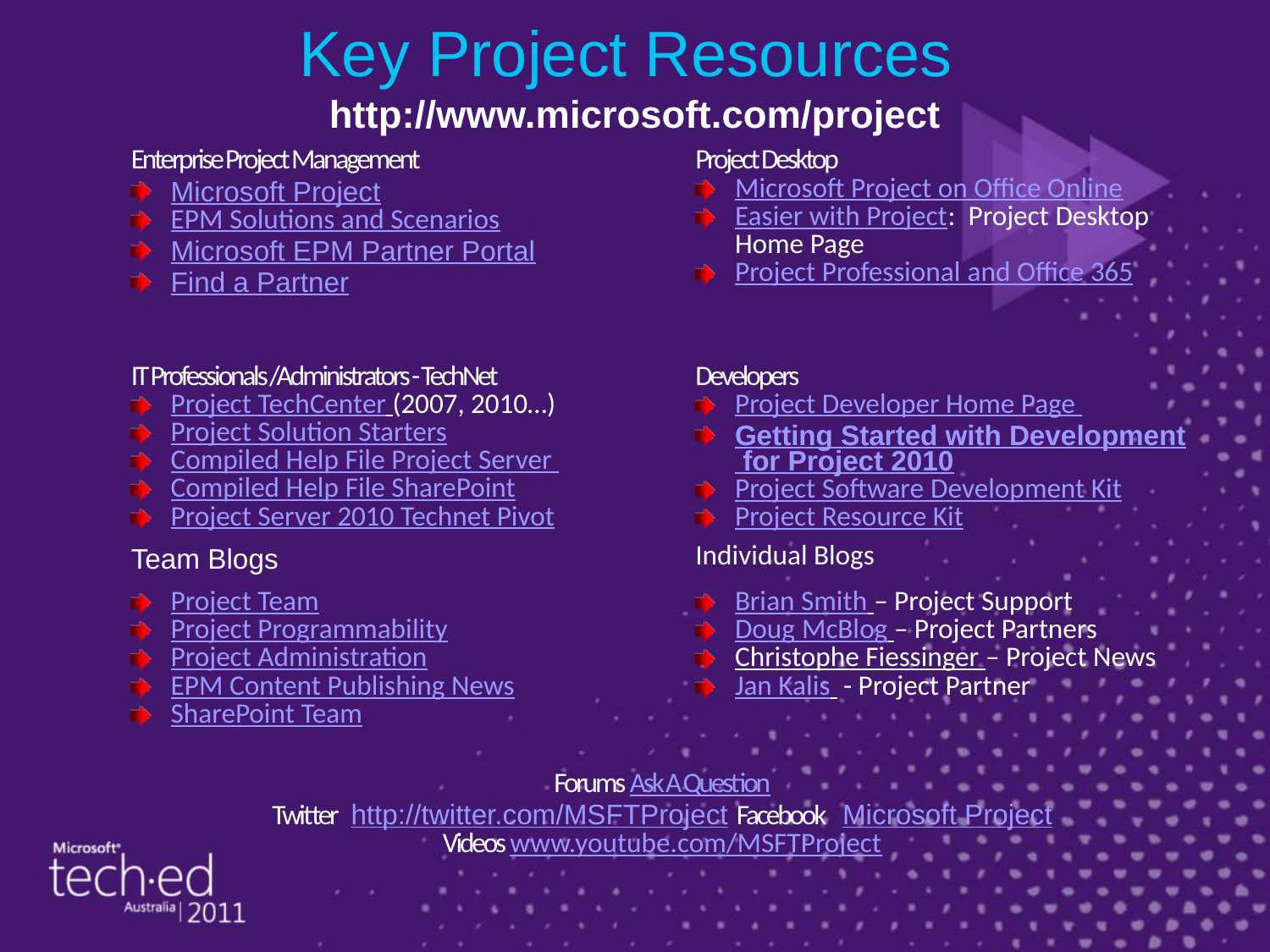

Key Project Resources
http://www.microsoft.com/project
| Enterprise Project Management Microsoft Project EPM Solutions and Scenarios Microsoft EPM Partner Portal Find a Partner | Project Desktop Microsoft Project on Office Online Easier with Project:  Project Desktop Home Page Project Professional and Office 365 |
| --- | --- |
| IT Professionals /Administrators - TechNet Project TechCenter (2007, 2010…) Project Solution Starters Compiled Help File Project Server Compiled Help File SharePoint Project Server 2010 Technet Pivot | Developers Project Developer Home Page Getting Started with Development for Project 2010 Project Software Development Kit Project Resource Kit |
| Team Blogs | Individual Blogs |
| Project Team Project Programmability Project Administration EPM Content Publishing News SharePoint Team | Brian Smith – Project Support Doug McBlog – Project Partners Christophe Fiessinger – Project News Jan Kalis - Project Partner |
| Forums Ask A Question Twitter http://twitter.com/MSFTProject Facebook Microsoft Project Videos www.youtube.com/MSFTProject |  |